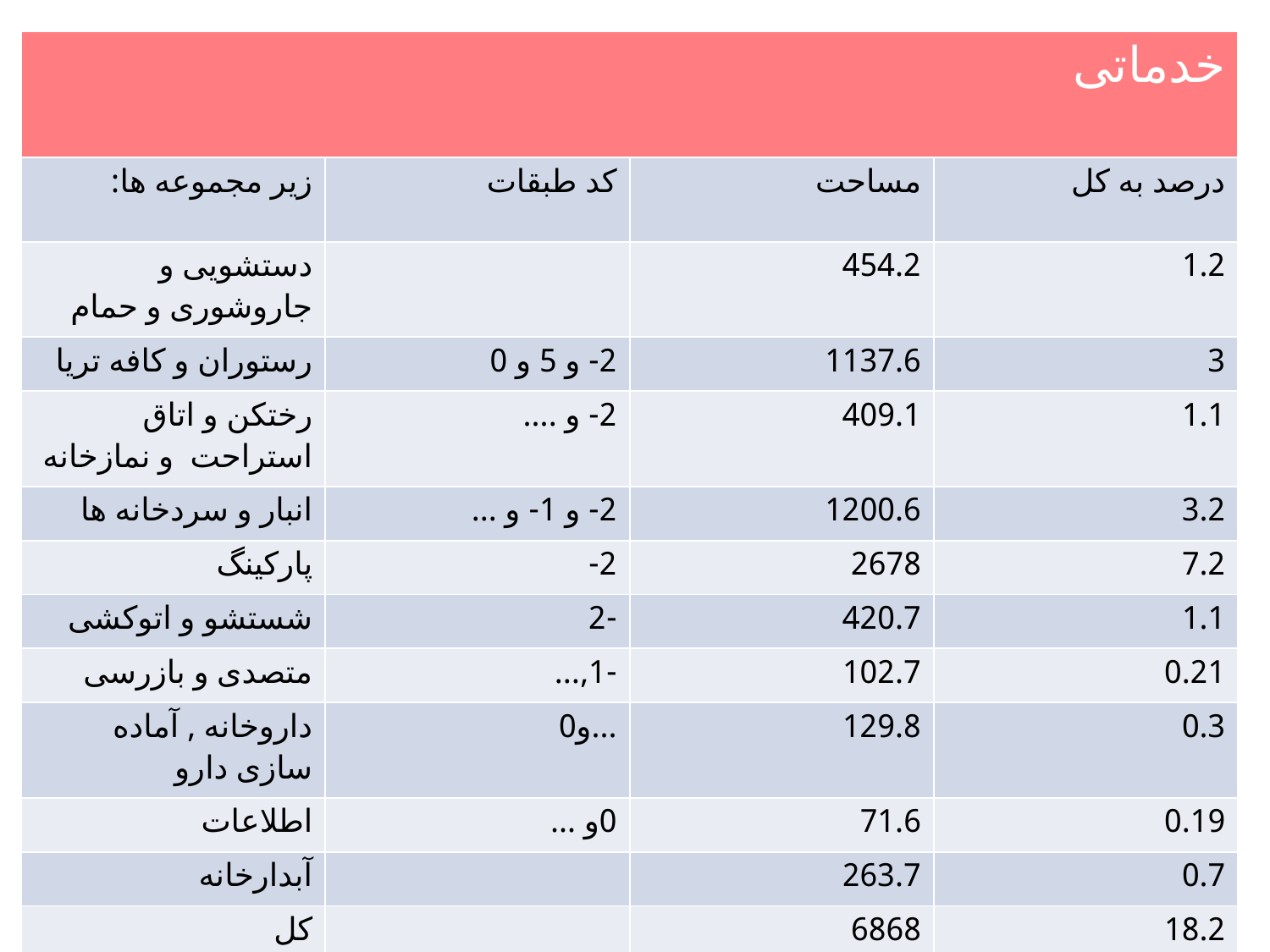

| خدماتی |  |  |  |
| --- | --- | --- | --- |
| زیر مجموعه ها: | کد طبقات | مساحت | درصد به کل |
| دستشویی و جاروشوری و حمام |  | 454.2 | 1.2 |
| رستوران و کافه تریا | 2- و 5 و 0 | 1137.6 | 3 |
| رختکن و اتاق استراحت و نمازخانه | 2- و .... | 409.1 | 1.1 |
| انبار و سردخانه ها | 2- و 1- و ... | 1200.6 | 3.2 |
| پارکینگ | 2- | 2678 | 7.2 |
| شستشو و اتوکشی | -2 | 420.7 | 1.1 |
| متصدی و بازرسی | -1,… | 102.7 | 0.21 |
| داروخانه , آماده سازی دارو | ...و0 | 129.8 | 0.3 |
| اطلاعات | 0و ... | 71.6 | 0.19 |
| آبدارخانه |  | 263.7 | 0.7 |
| کل |  | 6868 | 18.2 |
#